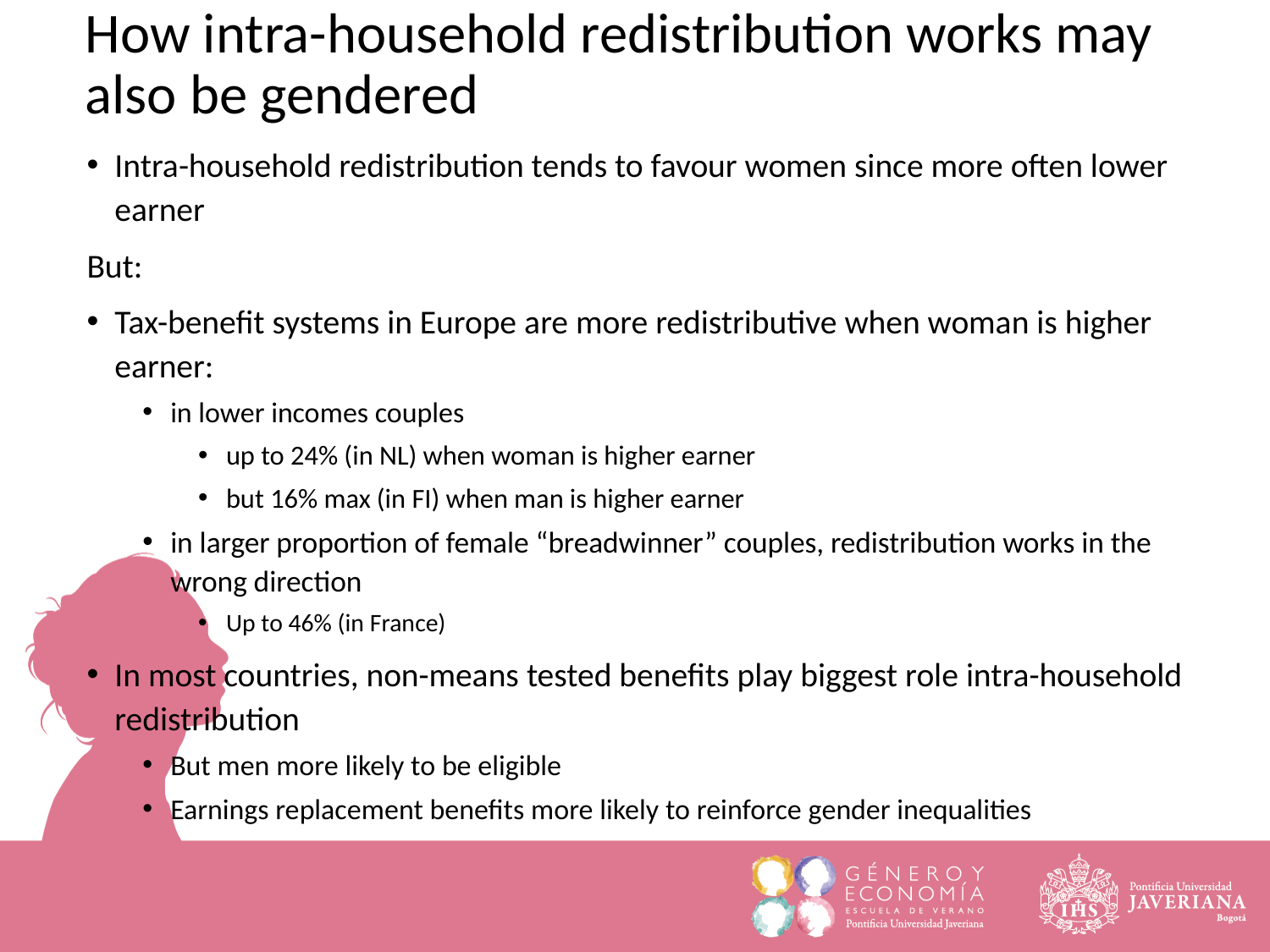

# How intra-household redistribution works may also be gendered
Intra-household redistribution tends to favour women since more often lower earner
But:
Tax-benefit systems in Europe are more redistributive when woman is higher earner:
in lower incomes couples
up to 24% (in NL) when woman is higher earner
but 16% max (in FI) when man is higher earner
in larger proportion of female “breadwinner” couples, redistribution works in the wrong direction
Up to 46% (in France)
In most countries, non-means tested benefits play biggest role intra-household redistribution
But men more likely to be eligible
Earnings replacement benefits more likely to reinforce gender inequalities